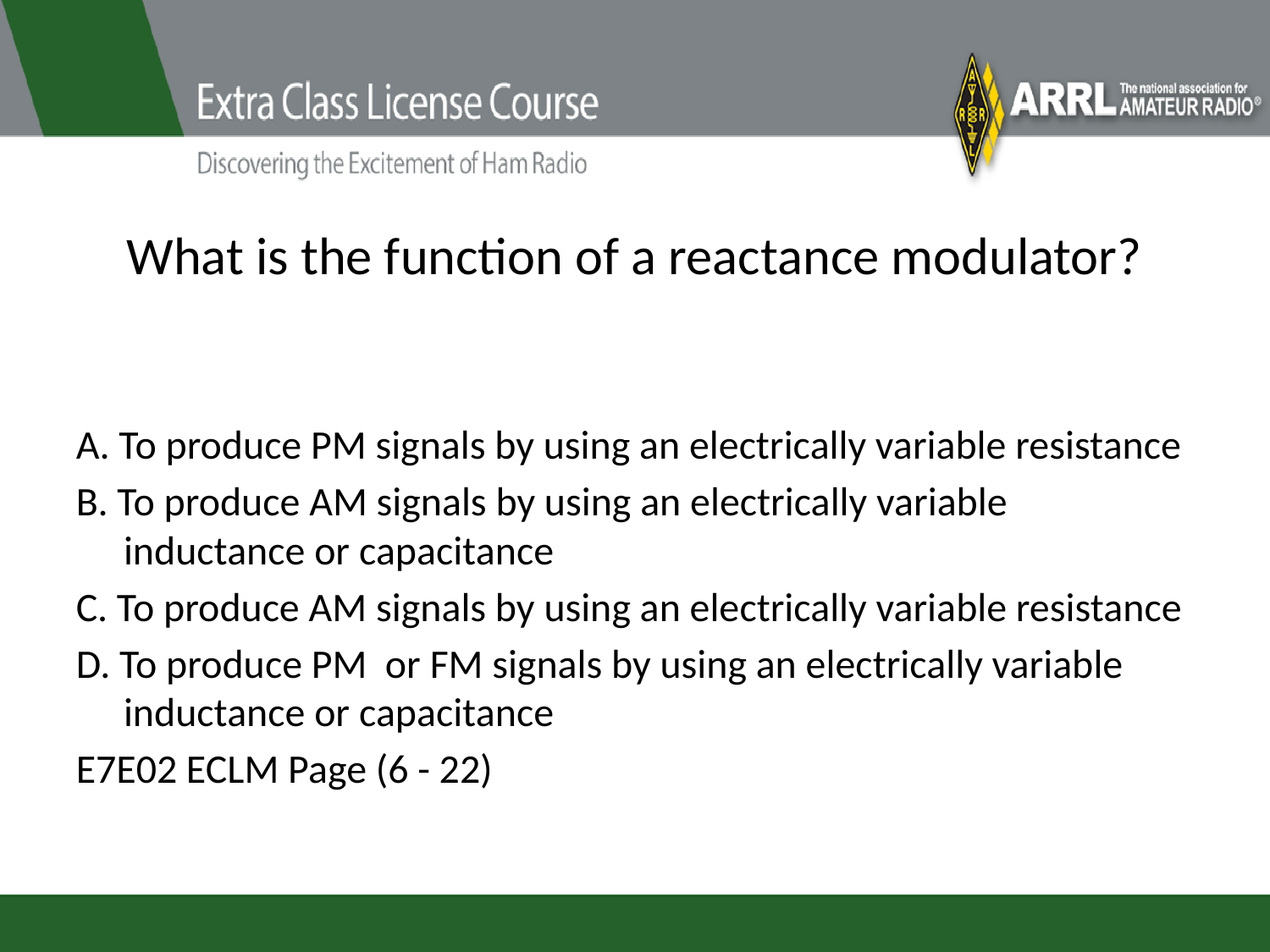

# What is the function of a reactance modulator?
A. To produce PM signals by using an electrically variable resistance
B. To produce AM signals by using an electrically variable inductance or capacitance
C. To produce AM signals by using an electrically variable resistance
D. To produce PM  or FM signals by using an electrically variable inductance or capacitance
E7E02 ECLM Page (6 - 22)